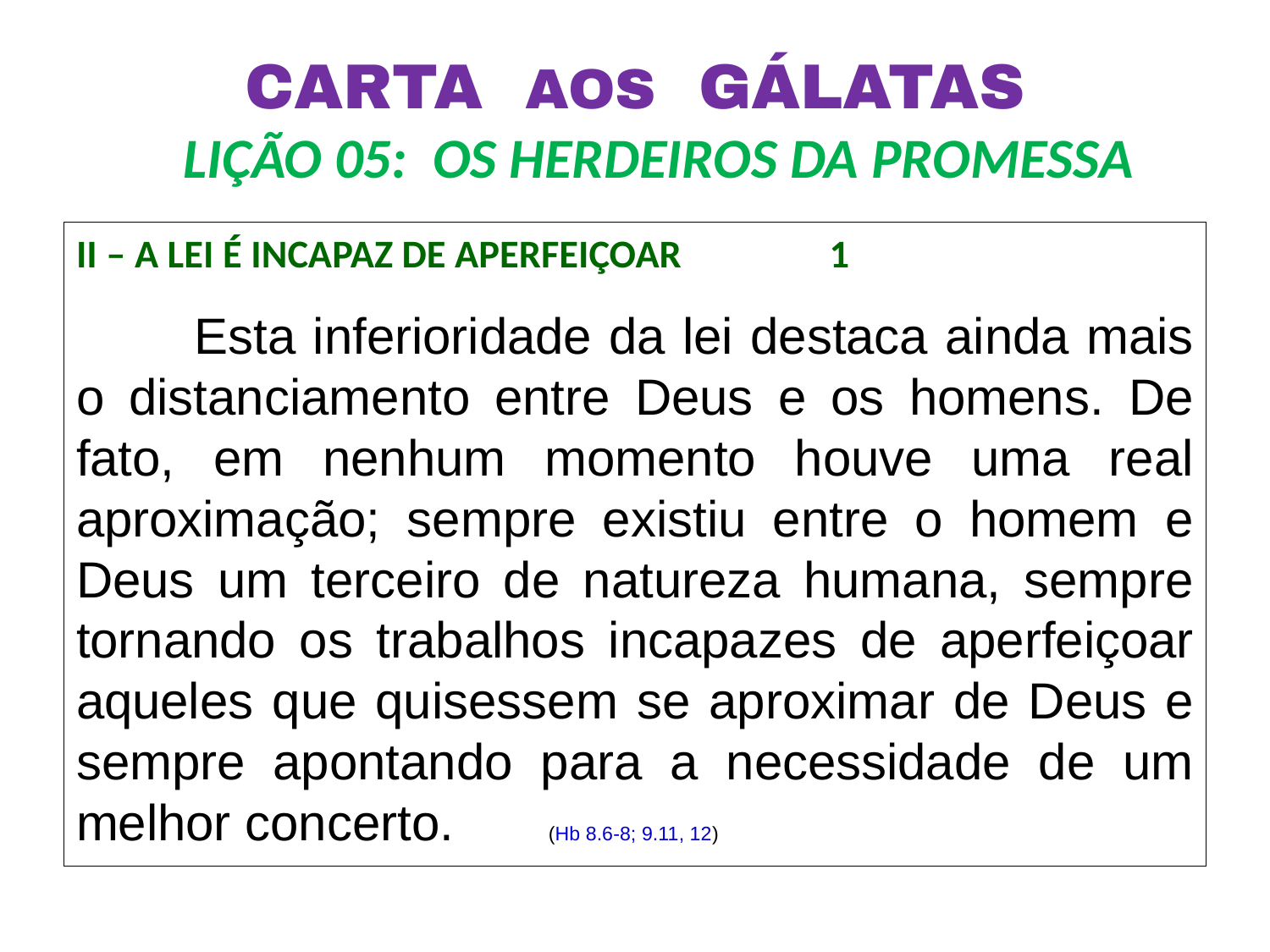

# CARTA  AOS  GÁLATAS LIÇÃO 05:  OS HERDEIROS DA PROMESSA
II – A LEI É INCAPAZ DE APERFEIÇOAR		     1

	Esta inferioridade da lei destaca ainda mais o distanciamento entre Deus e os homens. De fato, em nenhum momento houve uma real aproximação; sempre existiu entre o homem e Deus um terceiro de natureza humana, sempre tornando os trabalhos incapazes de aperfeiçoar aqueles que quisessem se aproximar de Deus e sempre apontando para a necessidade de um melhor concerto. 	(Hb 8.6-8; 9.11, 12)